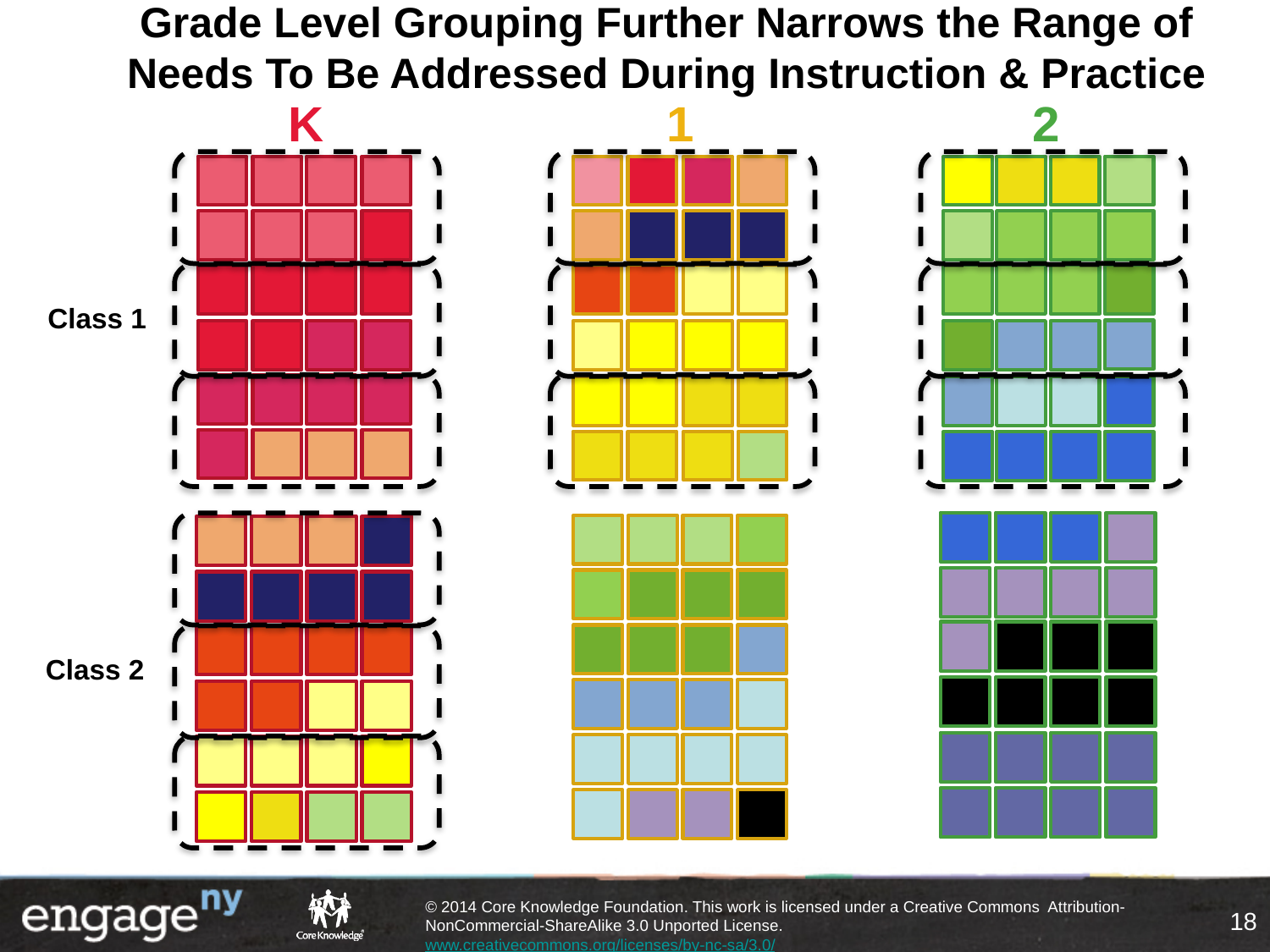

Grade Level Grouping Further Narrows the Range of Needs To Be Addressed During Instruction & Practice

1
K
2

Class 1
Class 2

18